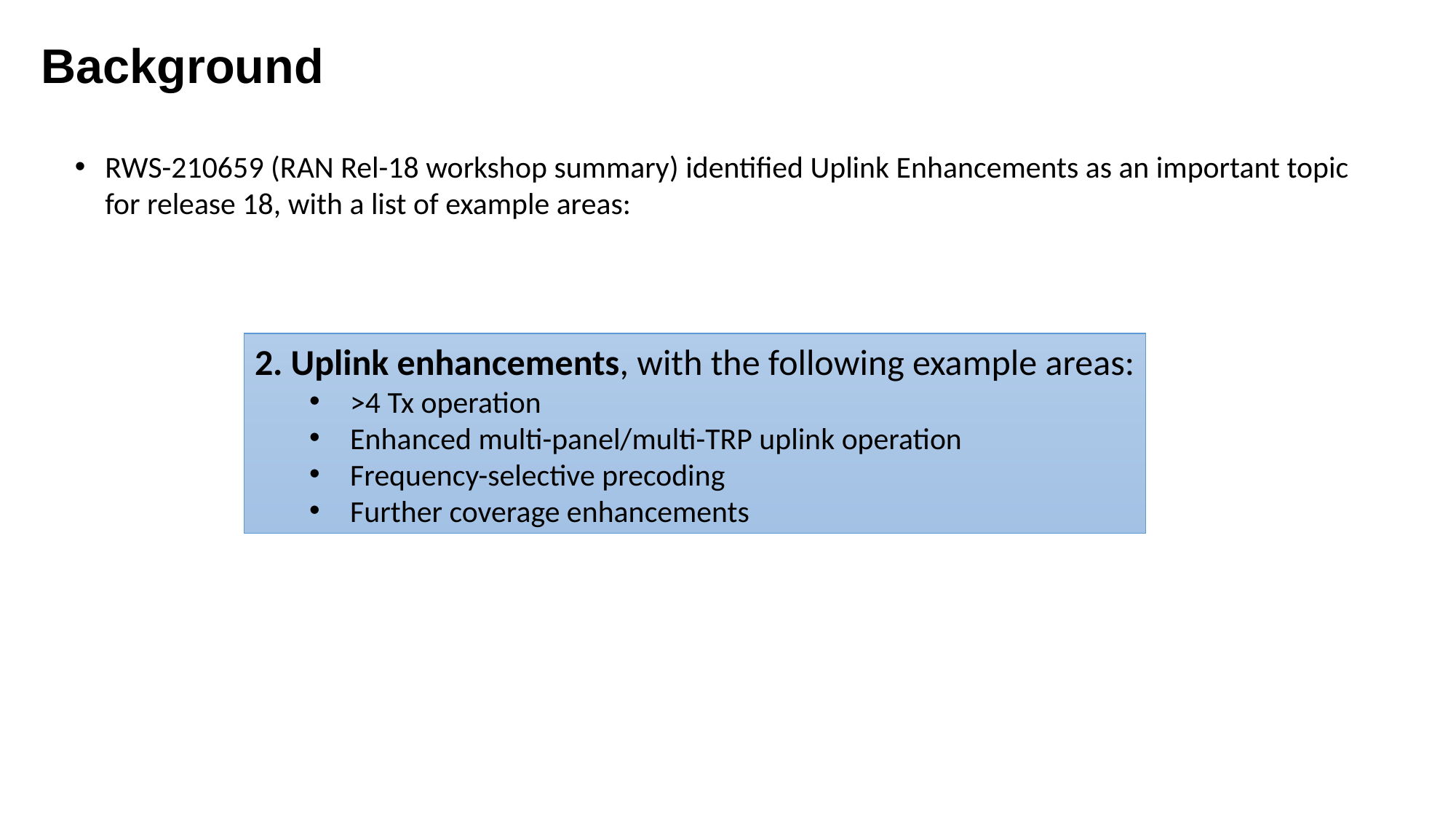

Background
RWS-210659 (RAN Rel-18 workshop summary) identified Uplink Enhancements as an important topic for release 18, with a list of example areas:

2. Uplink enhancements, with the following example areas:
>4 Tx operation
Enhanced multi-panel/multi-TRP uplink operation
Frequency-selective precoding
Further coverage enhancements